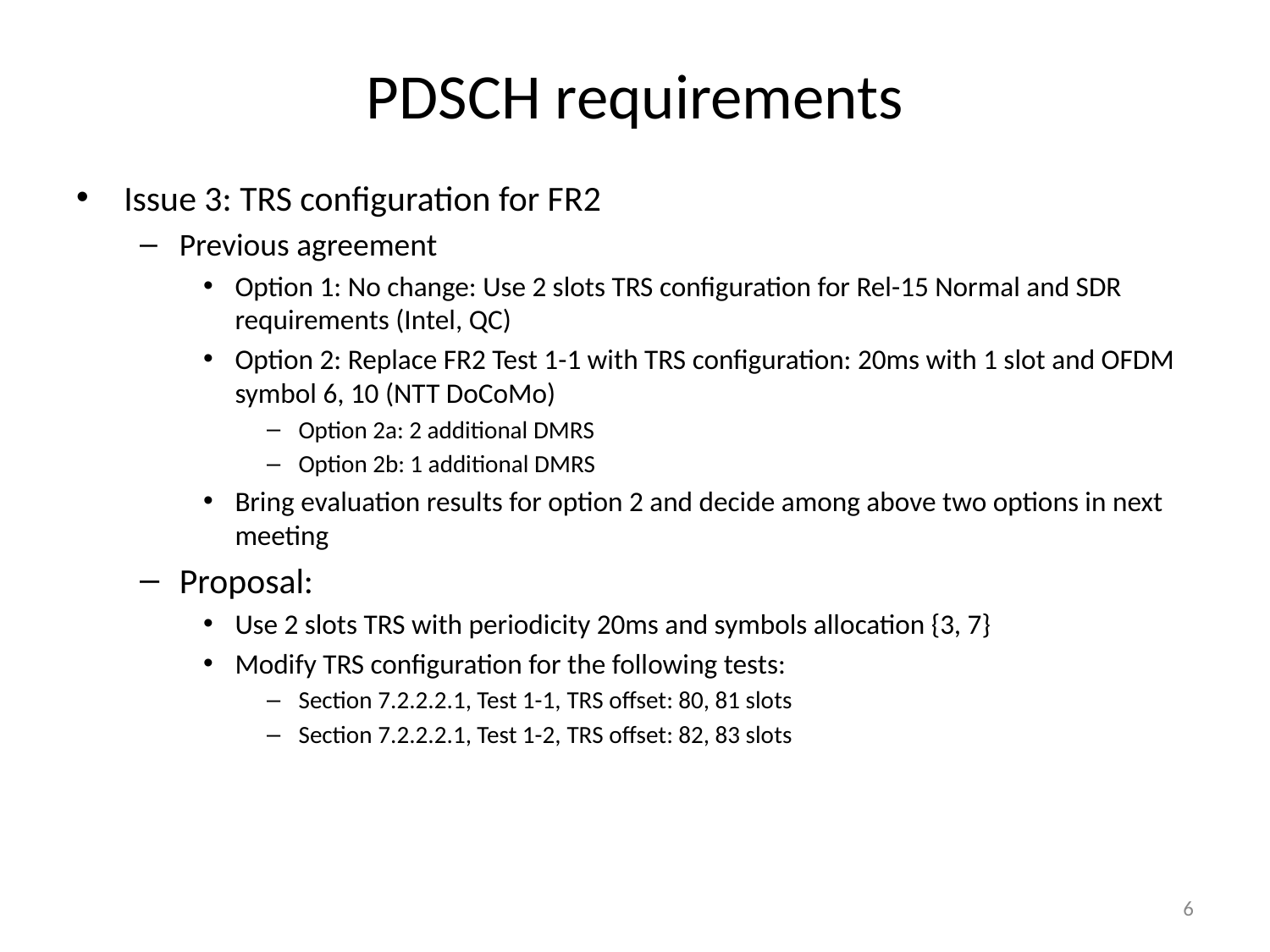

# PDSCH requirements
Issue 3: TRS configuration for FR2
Previous agreement
Option 1: No change: Use 2 slots TRS configuration for Rel-15 Normal and SDR requirements (Intel, QC)
Option 2: Replace FR2 Test 1-1 with TRS configuration: 20ms with 1 slot and OFDM symbol 6, 10 (NTT DoCoMo)
Option 2a: 2 additional DMRS
Option 2b: 1 additional DMRS
Bring evaluation results for option 2 and decide among above two options in next meeting
Proposal:
Use 2 slots TRS with periodicity 20ms and symbols allocation {3, 7}
Modify TRS configuration for the following tests:
Section 7.2.2.2.1, Test 1-1, TRS offset: 80, 81 slots
Section 7.2.2.2.1, Test 1-2, TRS offset: 82, 83 slots

6